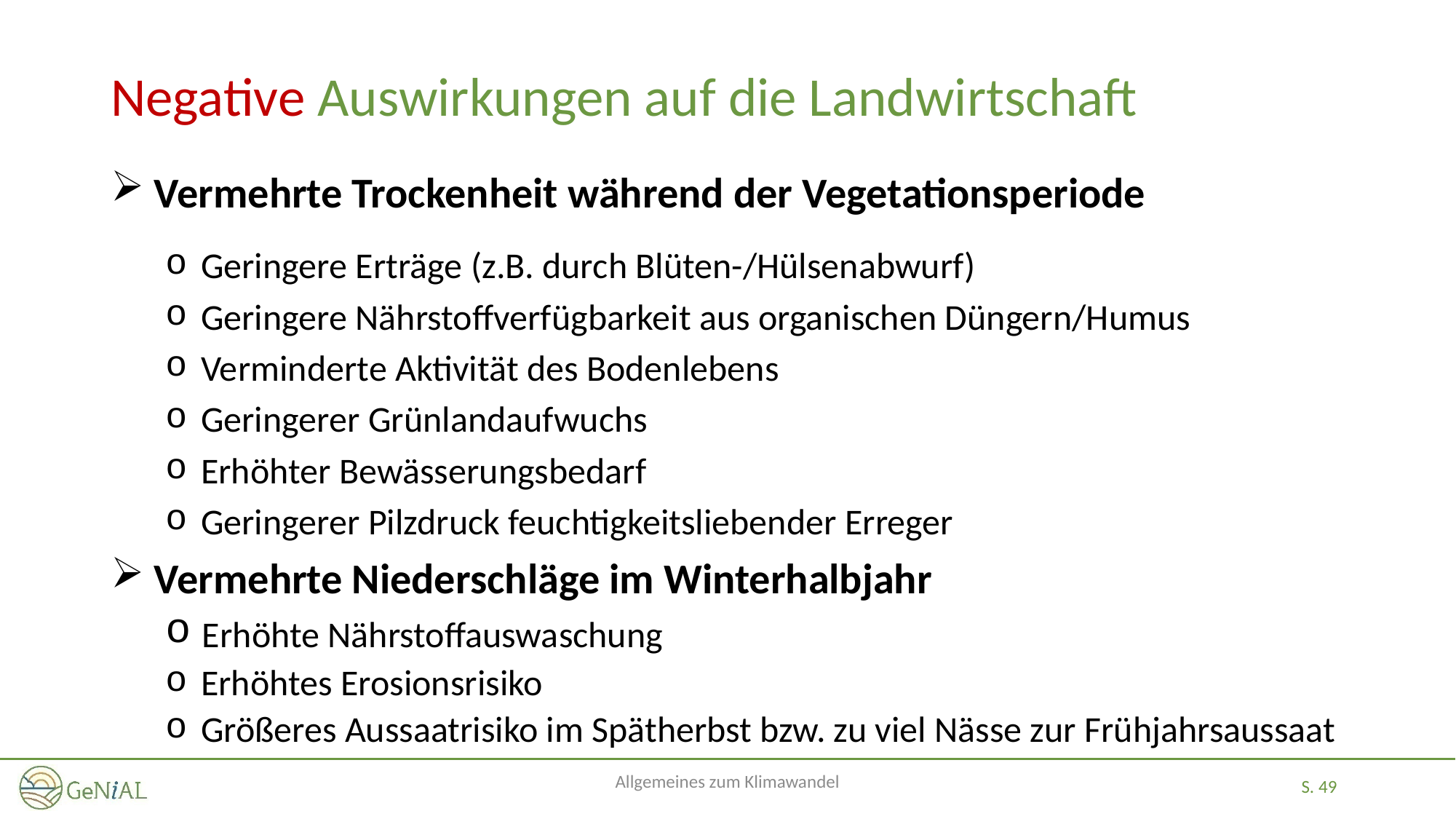

# Negative Auswirkungen auf die Landwirtschaft
 Vermehrte Trockenheit während der Vegetationsperiode
 Geringere Erträge (z.B. durch Blüten-/Hülsenabwurf)
 Geringere Nährstoffverfügbarkeit aus organischen Düngern/Humus
 Verminderte Aktivität des Bodenlebens
 Geringerer Grünlandaufwuchs
 Erhöhter Bewässerungsbedarf
 Geringerer Pilzdruck feuchtigkeitsliebender Erreger
 Vermehrte Niederschläge im Winterhalbjahr
 Erhöhte Nährstoffauswaschung
 Erhöhtes Erosionsrisiko
 Größeres Aussaatrisiko im Spätherbst bzw. zu viel Nässe zur Frühjahrsaussaat
Allgemeines zum Klimawandel